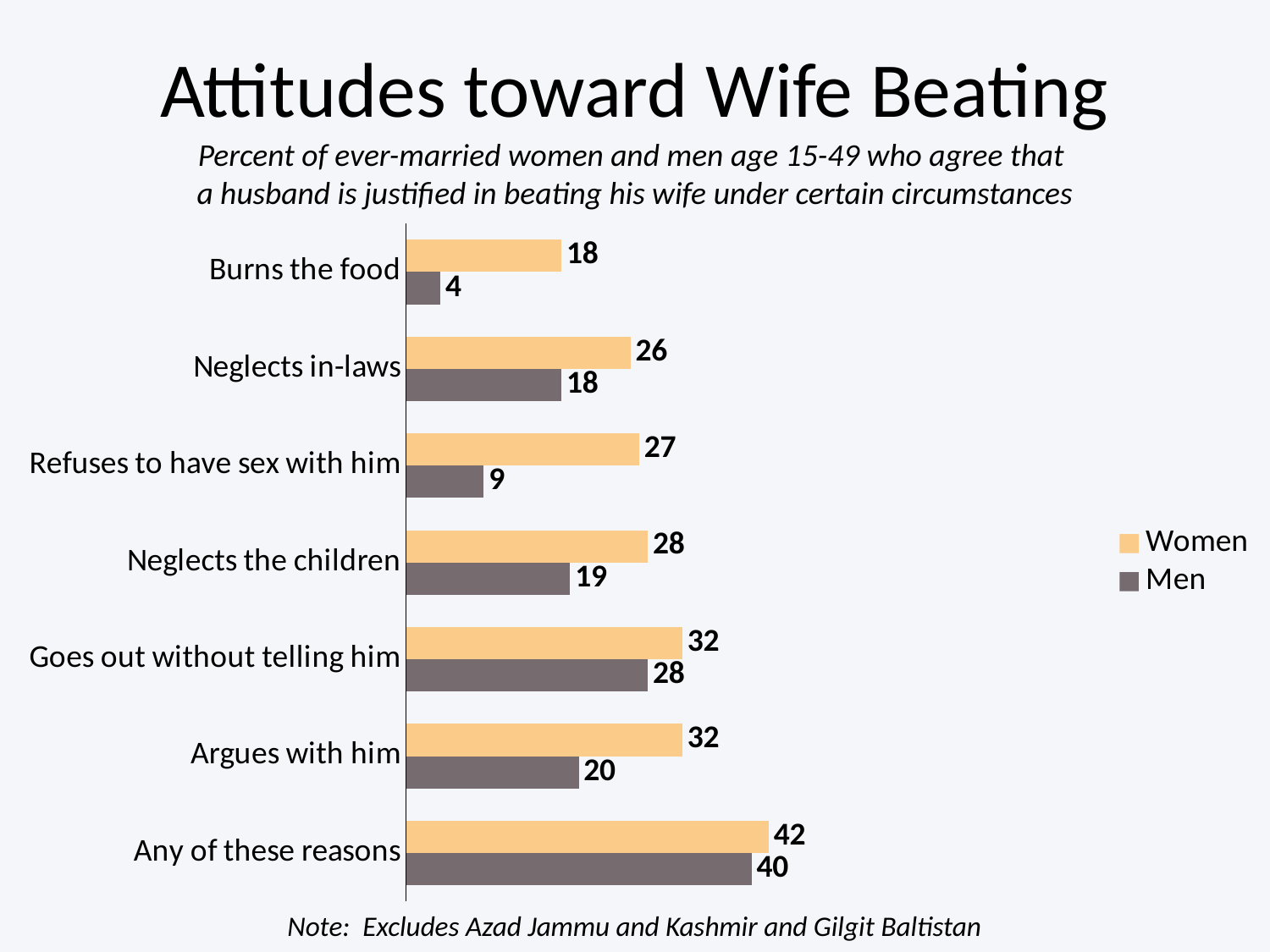

# Attitudes toward Wife Beating
Percent of ever-married women and men age 15-49 who agree that
a husband is justified in beating his wife under certain circumstances

### Chart

| Category | Men | Women |
|---|---|---|
| Any of these reasons | 40.0 | 42.0 |
| Argues with him | 20.0 | 32.0 |
| Goes out without telling him | 28.0 | 32.0 |
| Neglects the children | 19.0 | 28.0 |
| Refuses to have sex with him | 9.0 | 27.0 |
| Neglects in-laws | 18.0 | 26.0 |
| Burns the food | 4.0 | 18.0 |
Note:  Excludes Azad Jammu and Kashmir and Gilgit Baltistan